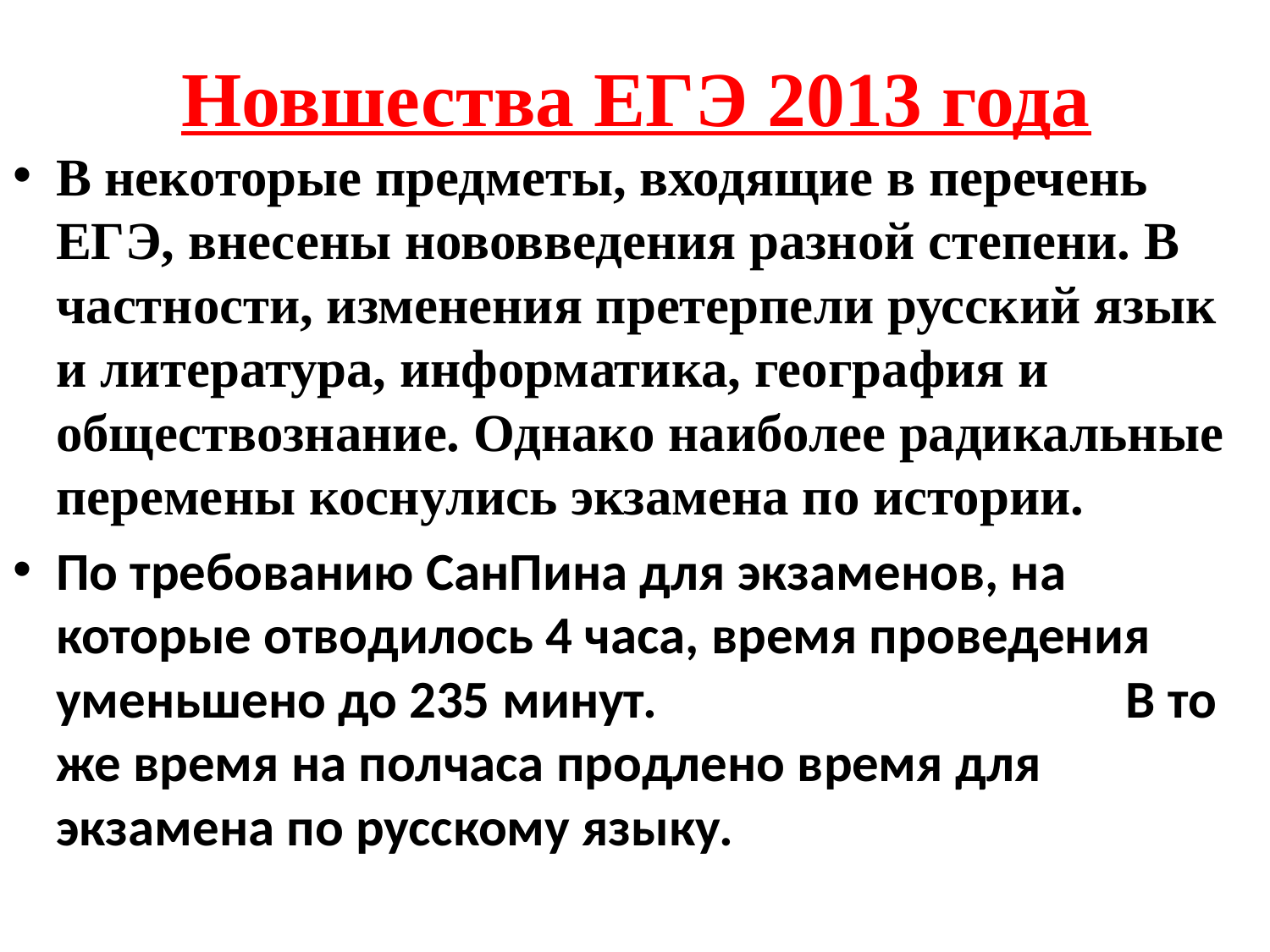

# Новшества ЕГЭ 2013 года
В некоторые предметы, входящие в перечень ЕГЭ, внесены нововведения разной степени. В частности, изменения претерпели русский язык и литература, информатика, география и обществознание. Однако наиболее радикальные перемены коснулись экзамена по истории.
По требованию СанПина для экзаменов, на которые отводилось 4 часа, время проведения уменьшено до 235 минут.                                       В то же время на полчаса продлено время для экзамена по русскому языку.